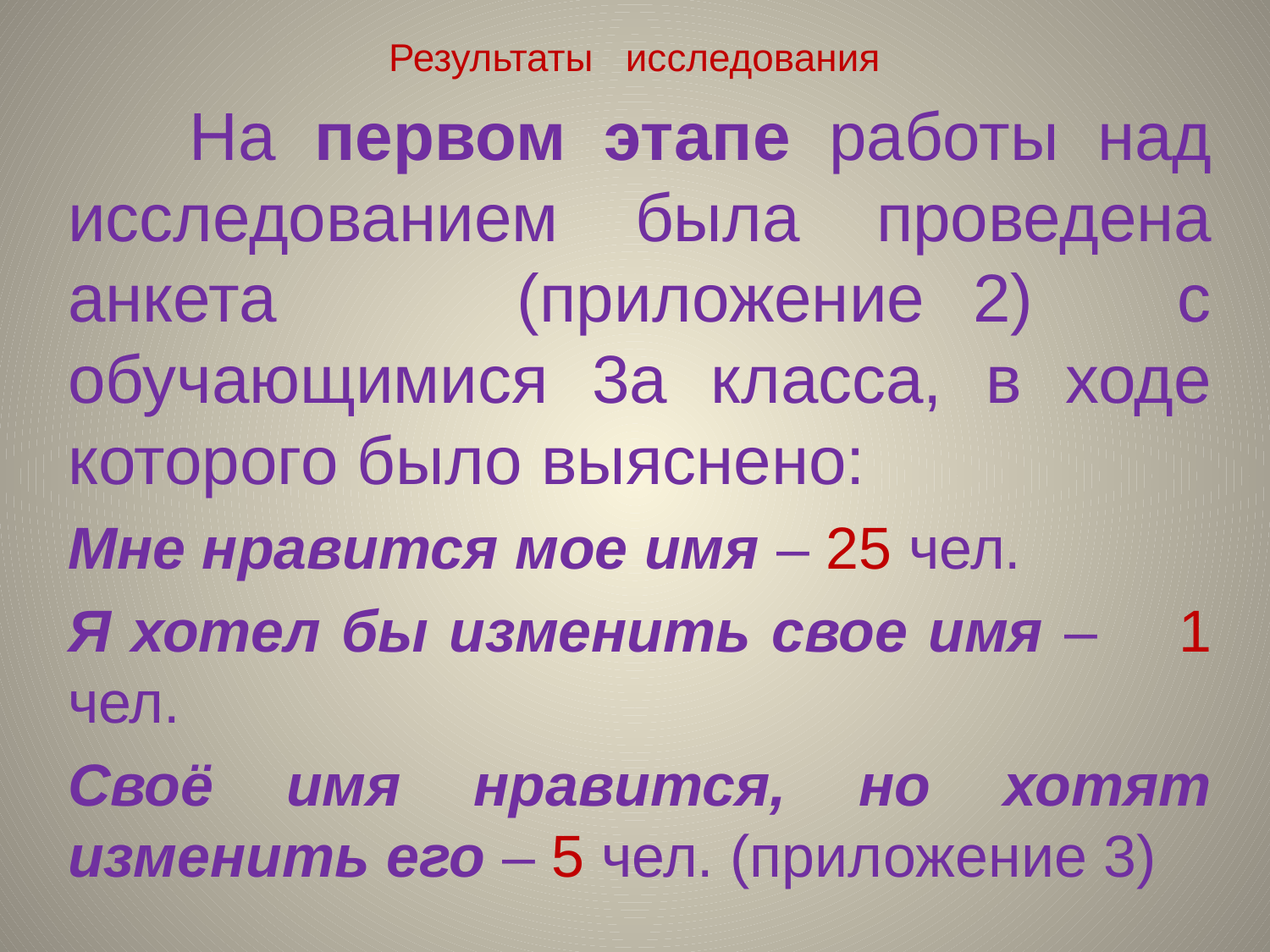

# Результаты   исследования
	На первом этапе работы над исследованием была проведена анкета     (приложение 2)   с обучающимися 3а класса, в ходе которого было выяснено:
Мне нравится мое имя – 25 чел.
Я хотел бы изменить свое имя –    1 чел.
Своё имя нравится, но хотят изменить его – 5 чел. (приложение 3)